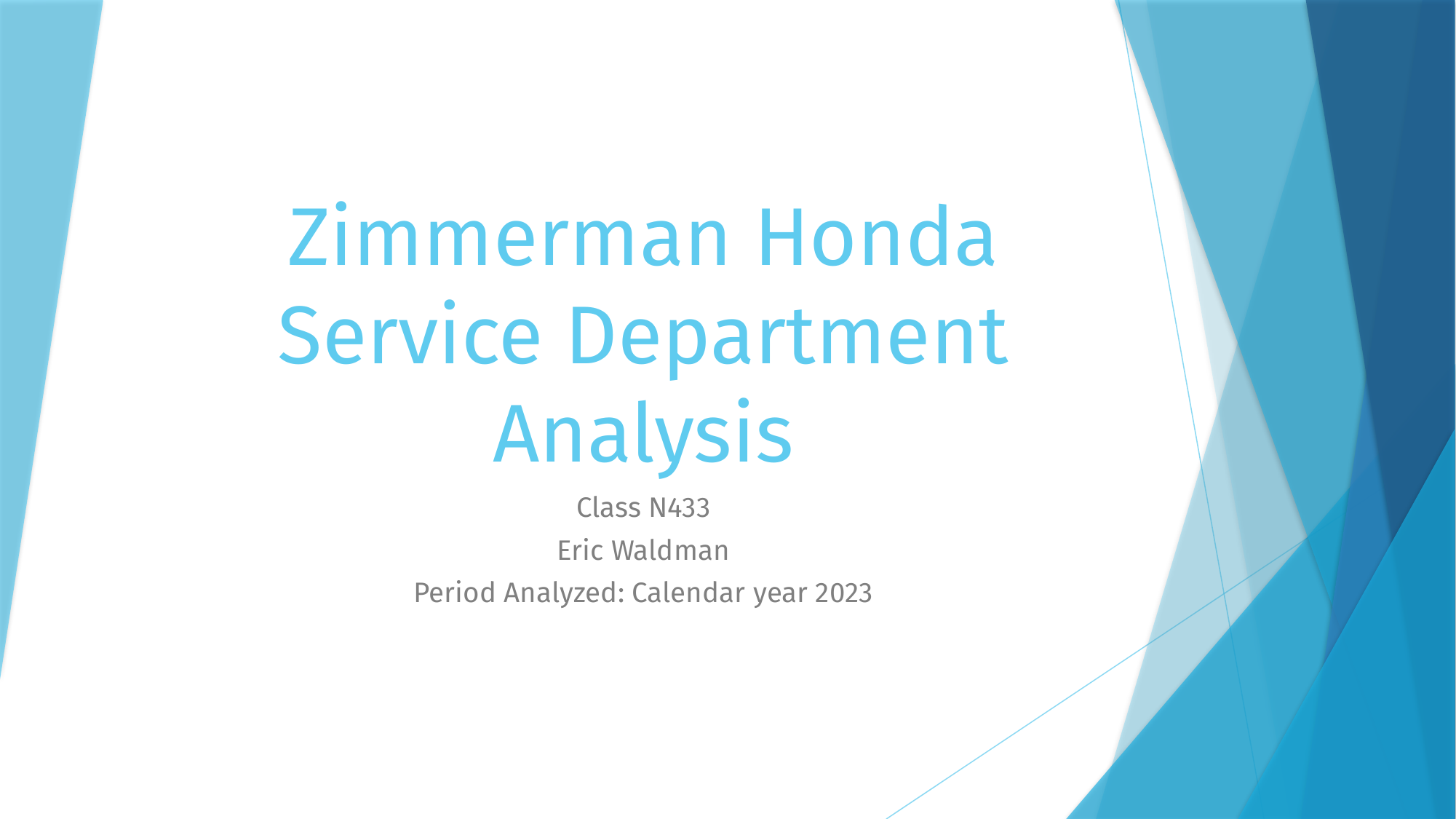

# Zimmerman Honda Service Department Analysis
Class N433
Eric Waldman
Period Analyzed: Calendar year 2023